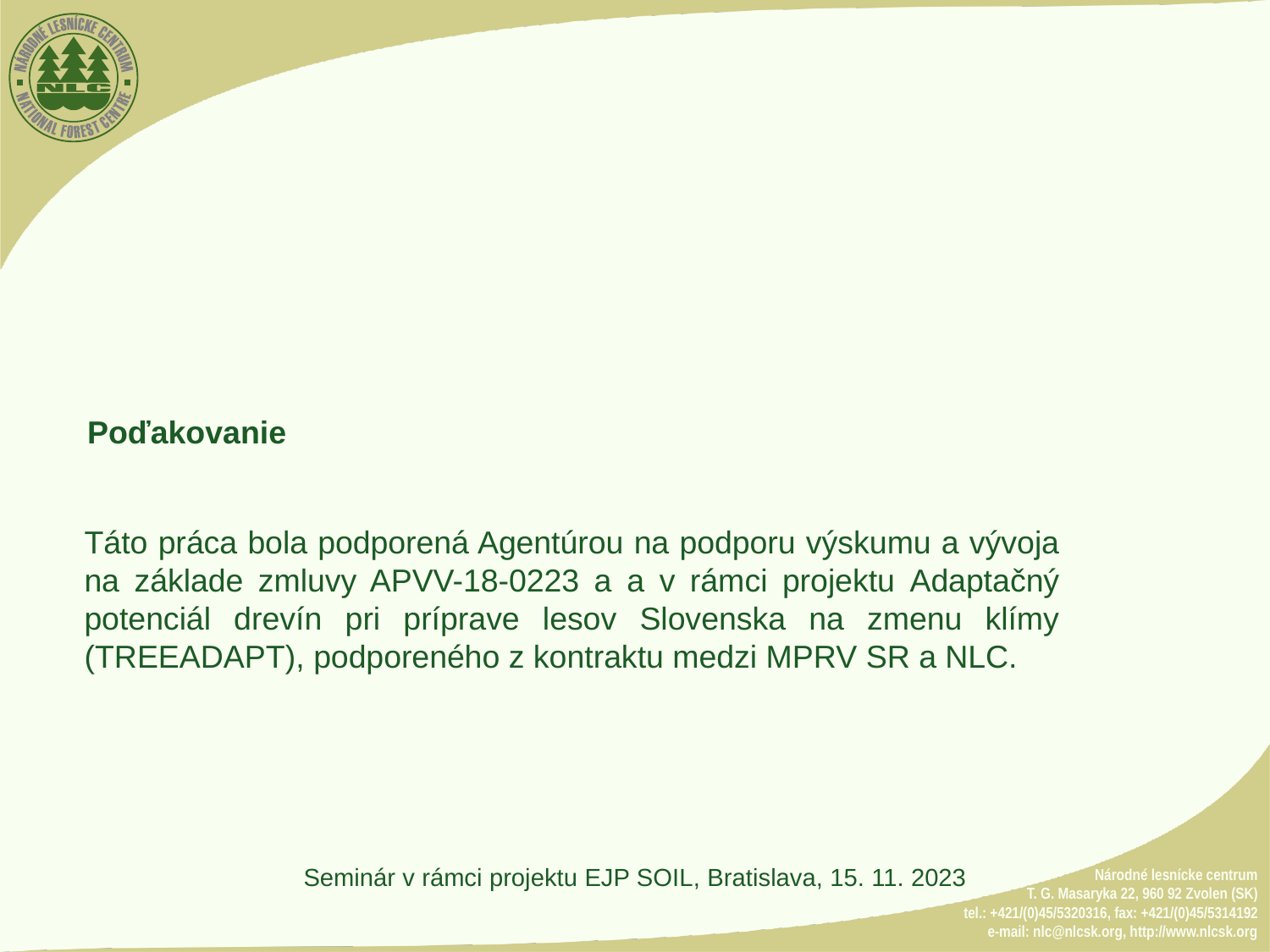

Poďakovanie
Táto práca bola podporená Agentúrou na podporu výskumu a vývoja na základe zmluvy APVV-18-0223 a a v rámci projektu Adaptačný potenciál drevín pri príprave lesov Slovenska na zmenu klímy (TREEADAPT), podporeného z kontraktu medzi MPRV SR a NLC.
Seminár v rámci projektu EJP SOIL, Bratislava, 15. 11. 2023